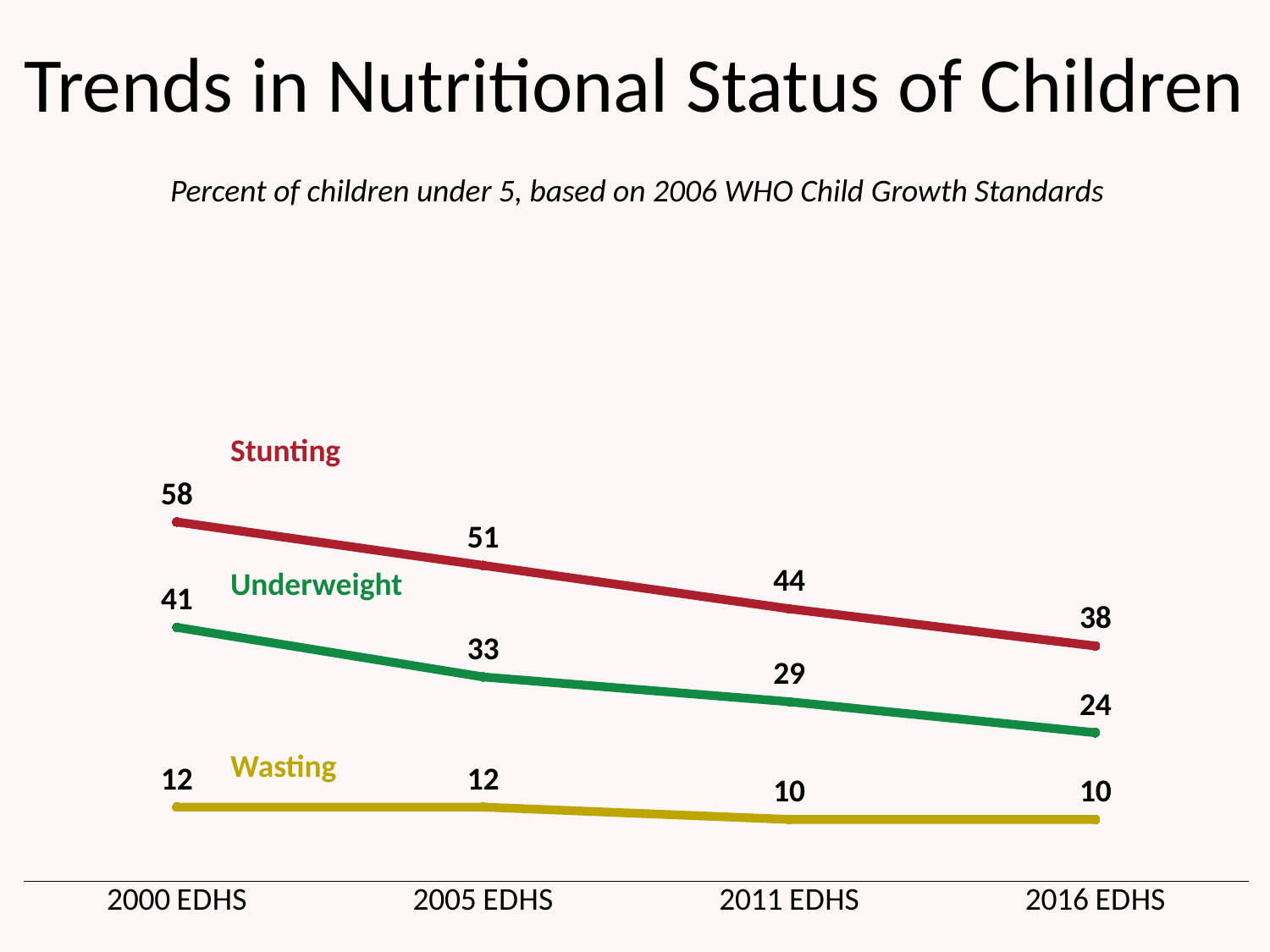

# Trends in Nutritional Status of Children
Percent of children under 5, based on 2006 WHO Child Growth Standards

### Chart

| Category | Stunted | Underweight | Wasted |
|---|---|---|---|
| 2000 EDHS | 58.0 | 41.0 | 12.0 |
| 2005 EDHS | 51.0 | 33.0 | 12.0 |
| 2011 EDHS | 44.0 | 29.0 | 10.0 |
| 2016 EDHS | 38.0 | 24.0 | 10.0 |
Stunting
Underweight
Wasting